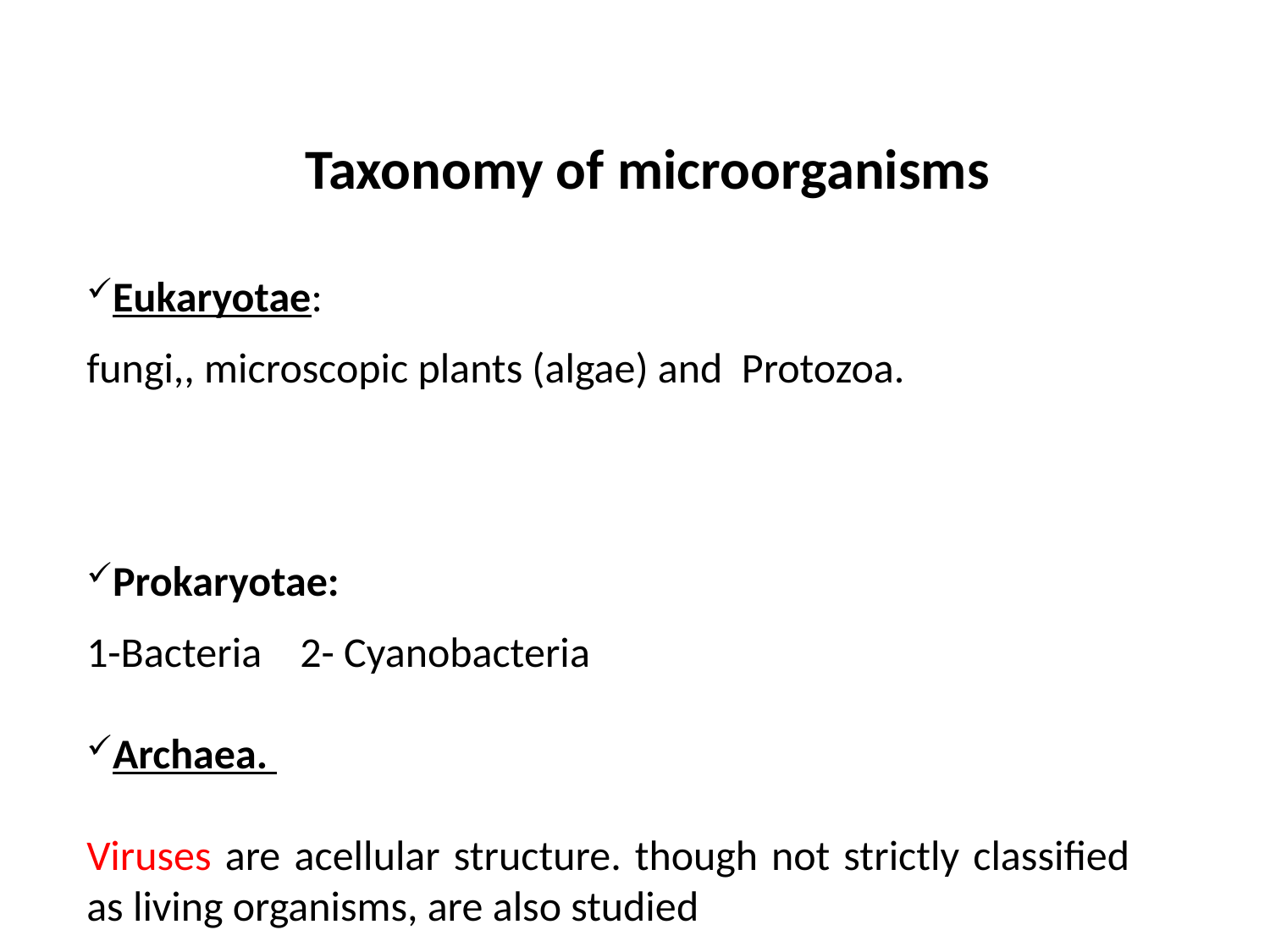

Taxonomy of microorganisms
Eukaryotae:
fungi,, microscopic plants (algae) and  Protozoa.

Prokaryotae:
1-Bacteria    2- Cyanobacteria

Archaea.

Viruses are acellular structure. though not strictly classified as living organisms, are also studied